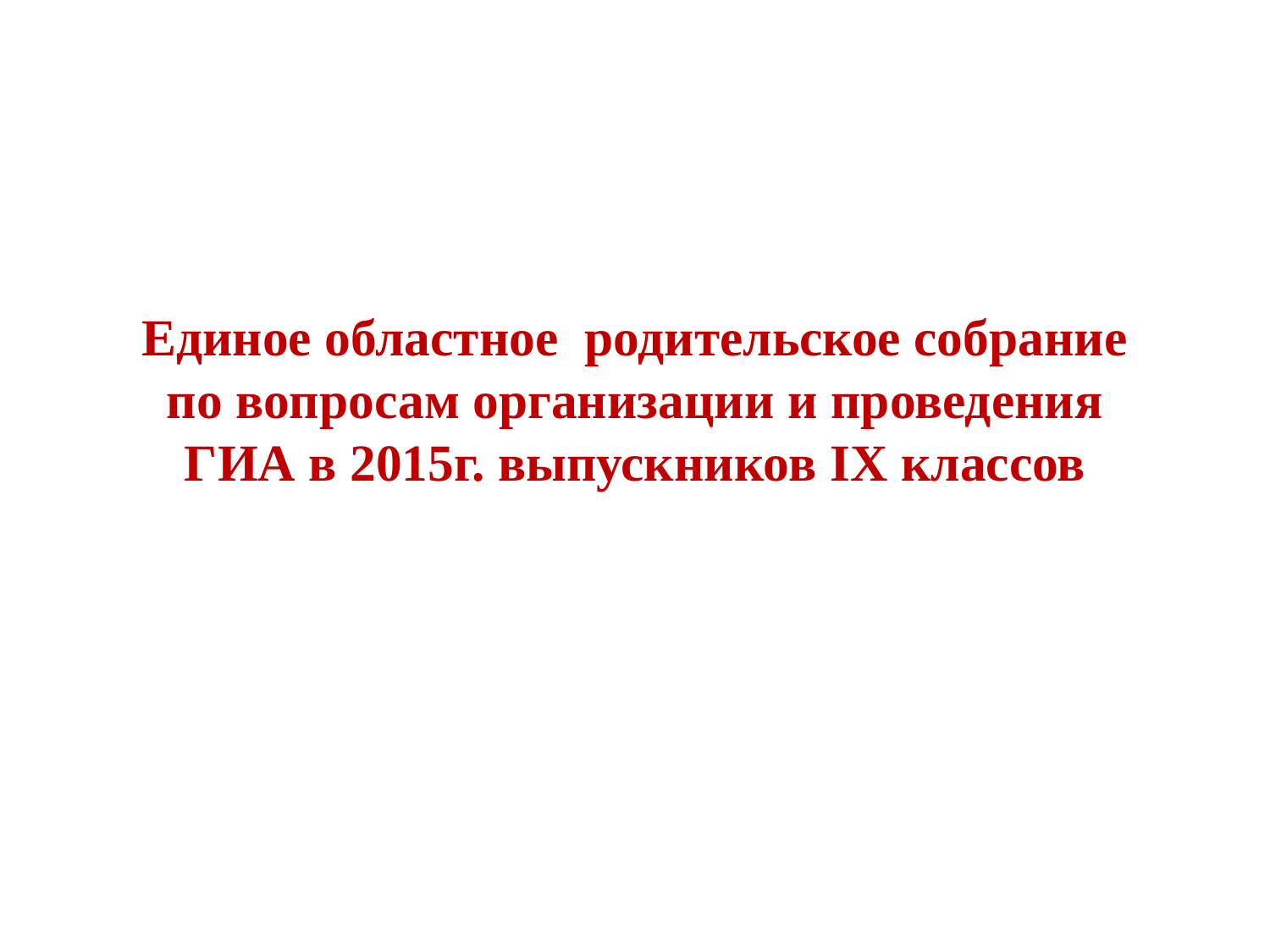

# Единое областное  родительское собрание по вопросам организации и проведения ГИА в 2015г. выпускников IX классов